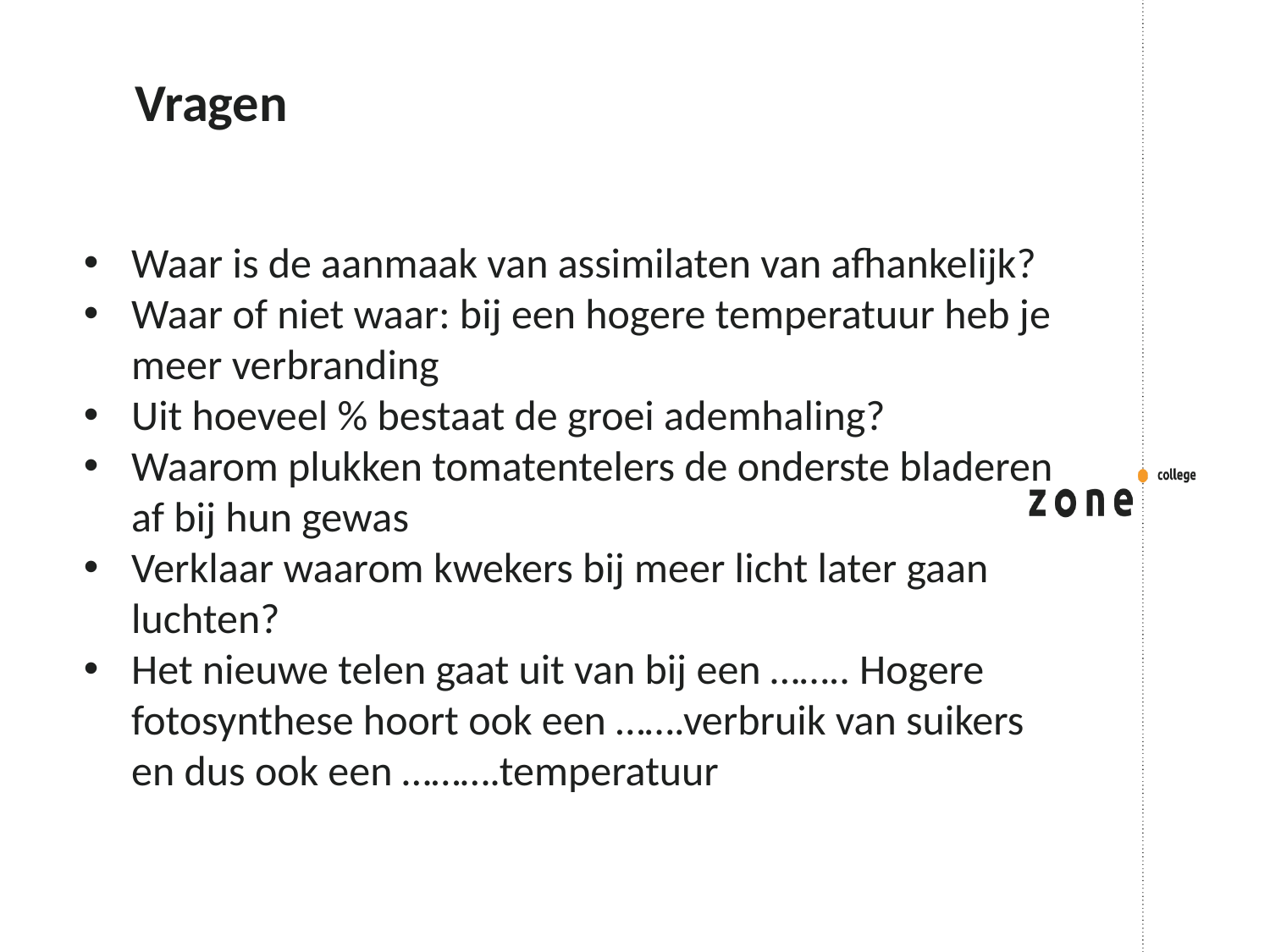

# Vragen
Waar is de aanmaak van assimilaten van afhankelijk?
Waar of niet waar: bij een hogere temperatuur heb je meer verbranding
Uit hoeveel % bestaat de groei ademhaling?
Waarom plukken tomatentelers de onderste bladeren af bij hun gewas
Verklaar waarom kwekers bij meer licht later gaan luchten?
Het nieuwe telen gaat uit van bij een …….. Hogere fotosynthese hoort ook een …….verbruik van suikers en dus ook een ……….temperatuur